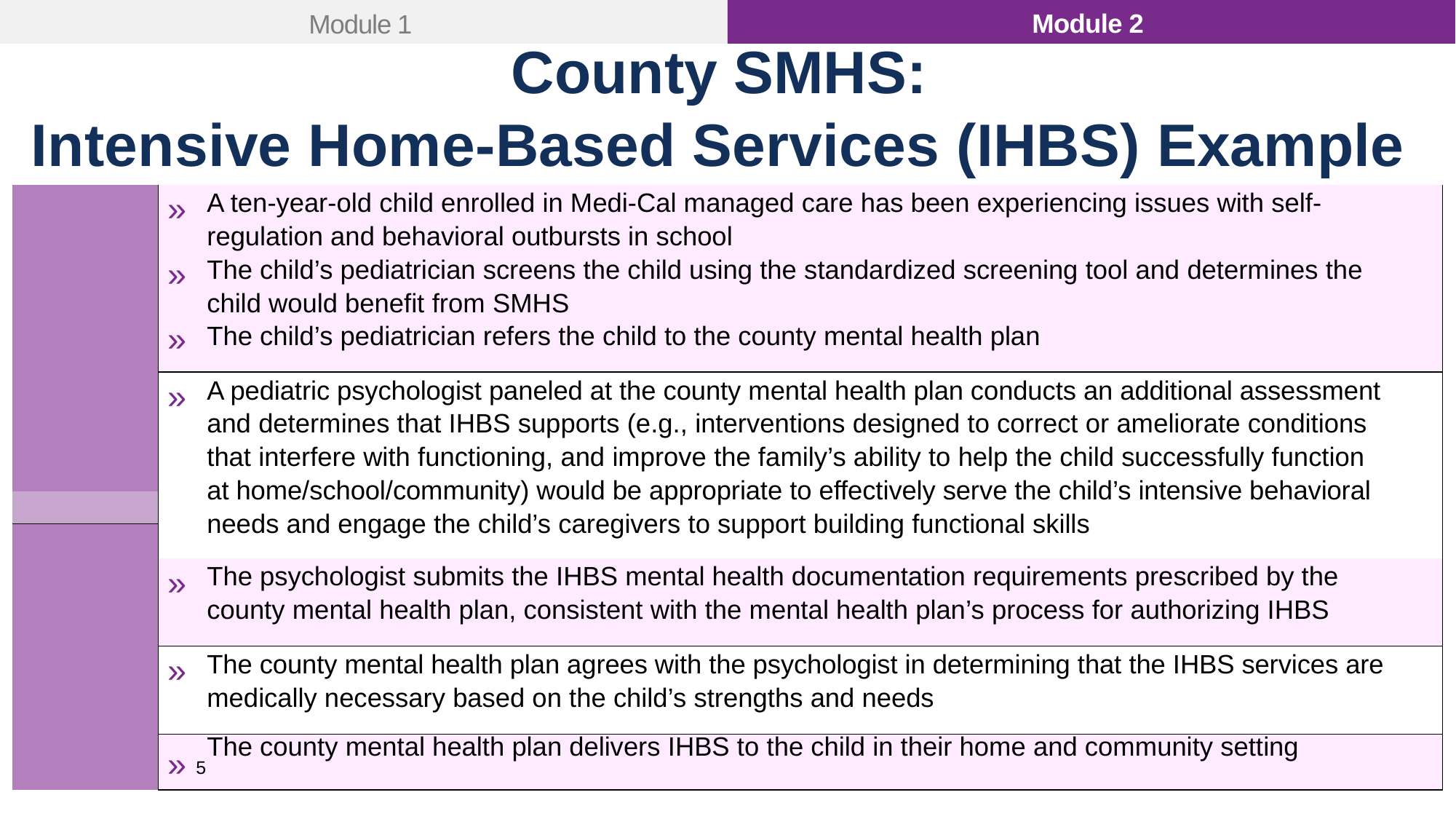

Module 1
Module 2
County SMHS:
Intensive Home-Based Services (IHBS) Example
|  | » » » | A ten-year-old child enrolled in Medi-Cal managed care has been experiencing issues with self- regulation and behavioral outbursts in school The child’s pediatrician screens the child using the standardized screening tool and determines the child would benefit from SMHS The child’s pediatrician refers the child to the county mental health plan |
| --- | --- | --- |
|  | » | A pediatric psychologist paneled at the county mental health plan conducts an additional assessment and determines that IHBS supports (e.g., interventions designed to correct or ameliorate conditions that interfere with functioning, and improve the family’s ability to help the child successfully function at home/school/community) would be appropriate to effectively serve the child’s intensive behavioral needs and engage the child’s caregivers to support building functional skills |
|  |  |  |
|  |  |  |
|  | » | The psychologist submits the IHBS mental health documentation requirements prescribed by the county mental health plan, consistent with the mental health plan’s process for authorizing IHBS |
|  | » | The county mental health plan agrees with the psychologist in determining that the IHBS services are medically necessary based on the child’s strengths and needs |
|  | » | The county mental health plan delivers IHBS to the child in their home and community setting 5 |